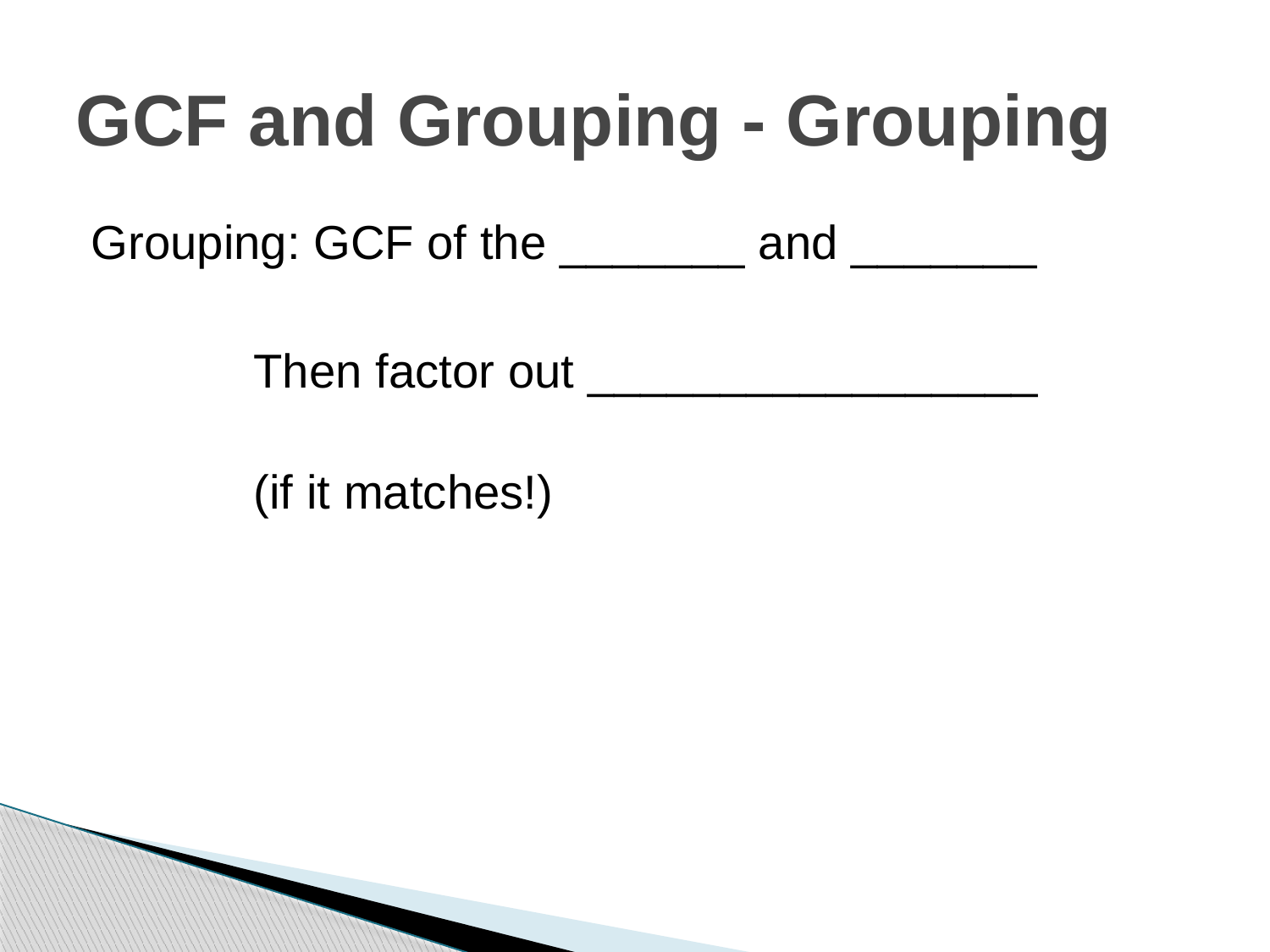

# GCF and Grouping - Grouping
Grouping: GCF of the _______ and _______

		Then factor out _________________
		(if it matches!)